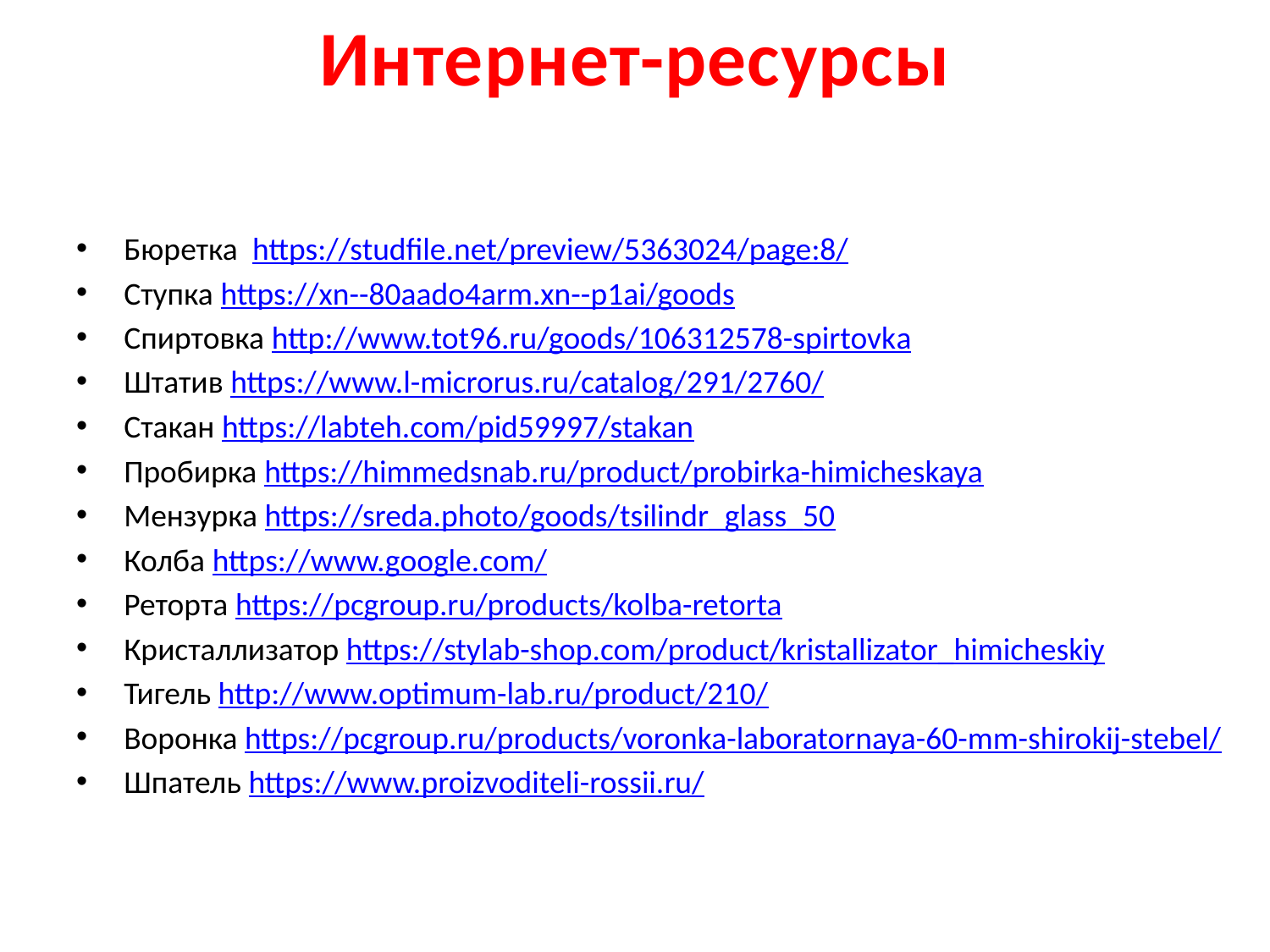

Интернет-ресурсы
Бюретка  https://studfile.net/preview/5363024/page:8/
Ступка https://xn--80aado4arm.xn--p1ai/goods
Спиртовка http://www.tot96.ru/goods/106312578-spirtovkа
Штатив https://www.l-microrus.ru/catalog/291/2760/
Стакан https://labteh.com/pid59997/stakan
Пробирка https://himmedsnab.ru/product/probirka-himicheskaya
Мензурка https://sreda.photo/goods/tsilindr_glass_50
Колба https://www.google.com/
Реторта https://pcgroup.ru/products/kolba-retorta
Кристаллизатор https://stylab-shop.com/product/kristallizator_himicheskiy
Тигель http://www.optimum-lab.ru/product/210/
Воронка https://pcgroup.ru/products/voronka-laboratornaya-60-mm-shirokij-stebel/
Шпатель https://www.proizvoditeli-rossii.ru/